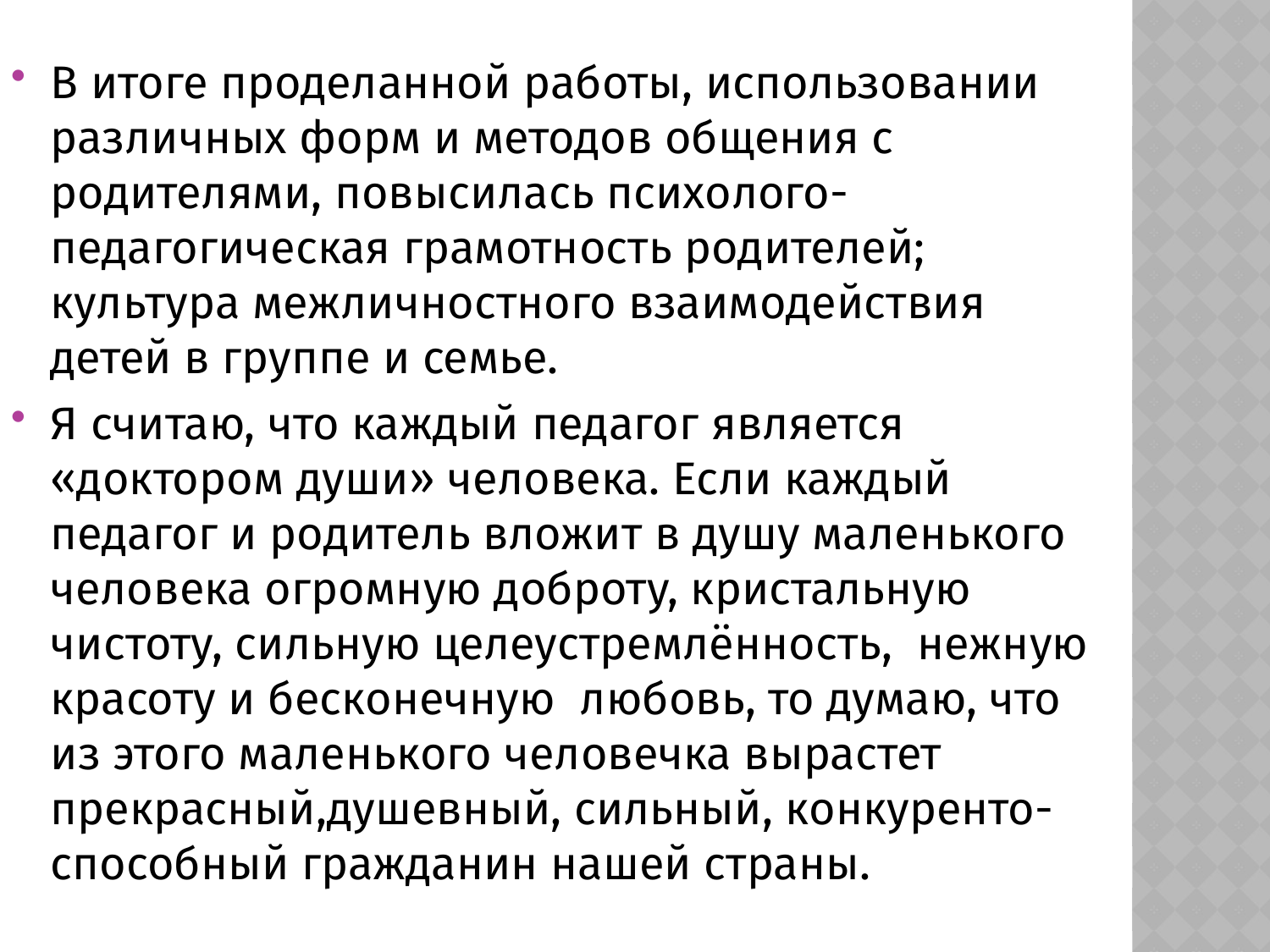

В итоге проделанной работы, использовании различных форм и методов общения с родителями, повысилась психолого-педагогическая грамотность родителей; культура межличностного взаимодействия детей в группе и семье.
Я считаю, что каждый педагог является «доктором души» человека. Если каждый  педагог и родитель вложит в душу маленького человека огромную доброту, кристальную чистоту, сильную целеустремлённость,  нежную красоту и бесконечную  любовь, то думаю, что из этого маленького человечка вырастет прекрасный,душевный, сильный, конкуренто-способный гражданин нашей страны.